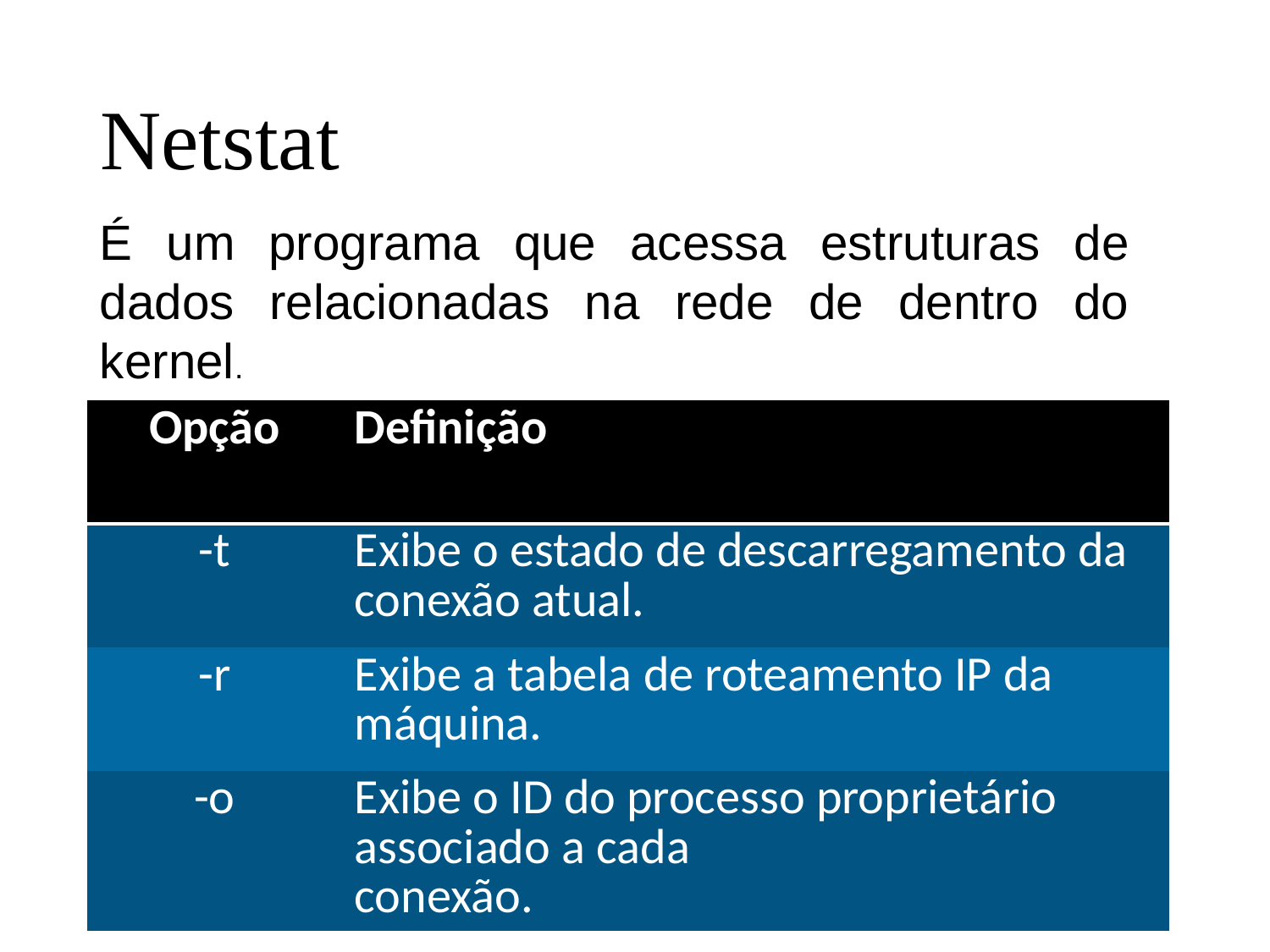

# Netstat
É um programa que acessa estruturas de dados relacionadas na rede de dentro do kernel.
| Opção | Definição |
| --- | --- |
| -t | Exibe o estado de descarregamento da conexão atual. |
| -r | Exibe a tabela de roteamento IP da máquina. |
| -o | Exibe o ID do processo proprietário associado a cada conexão. |